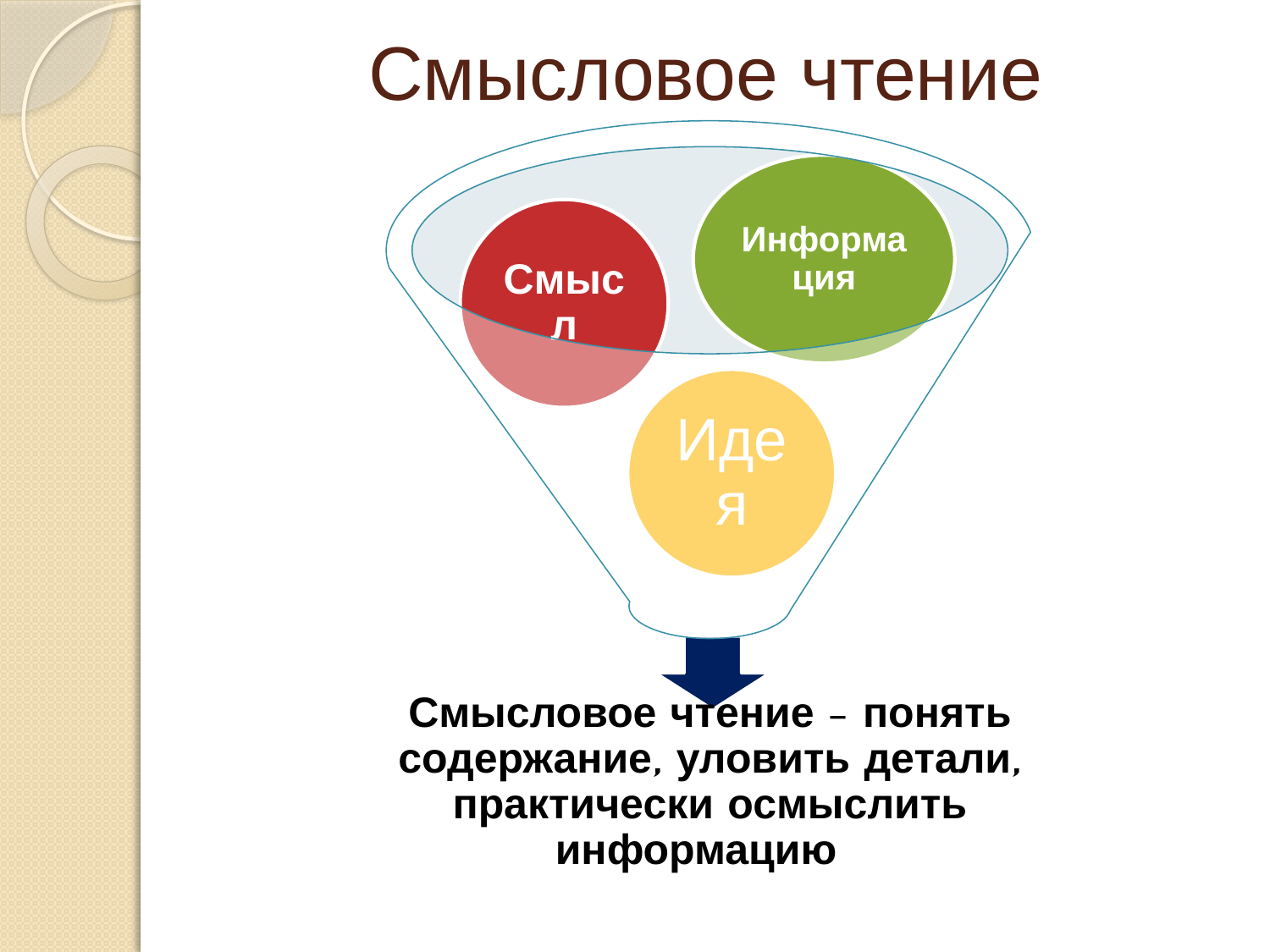

# Смысловое чтение
Смысловое чтение – понять содержание, уловить детали, практически осмыслить информацию
Идея
Смысл
Информация